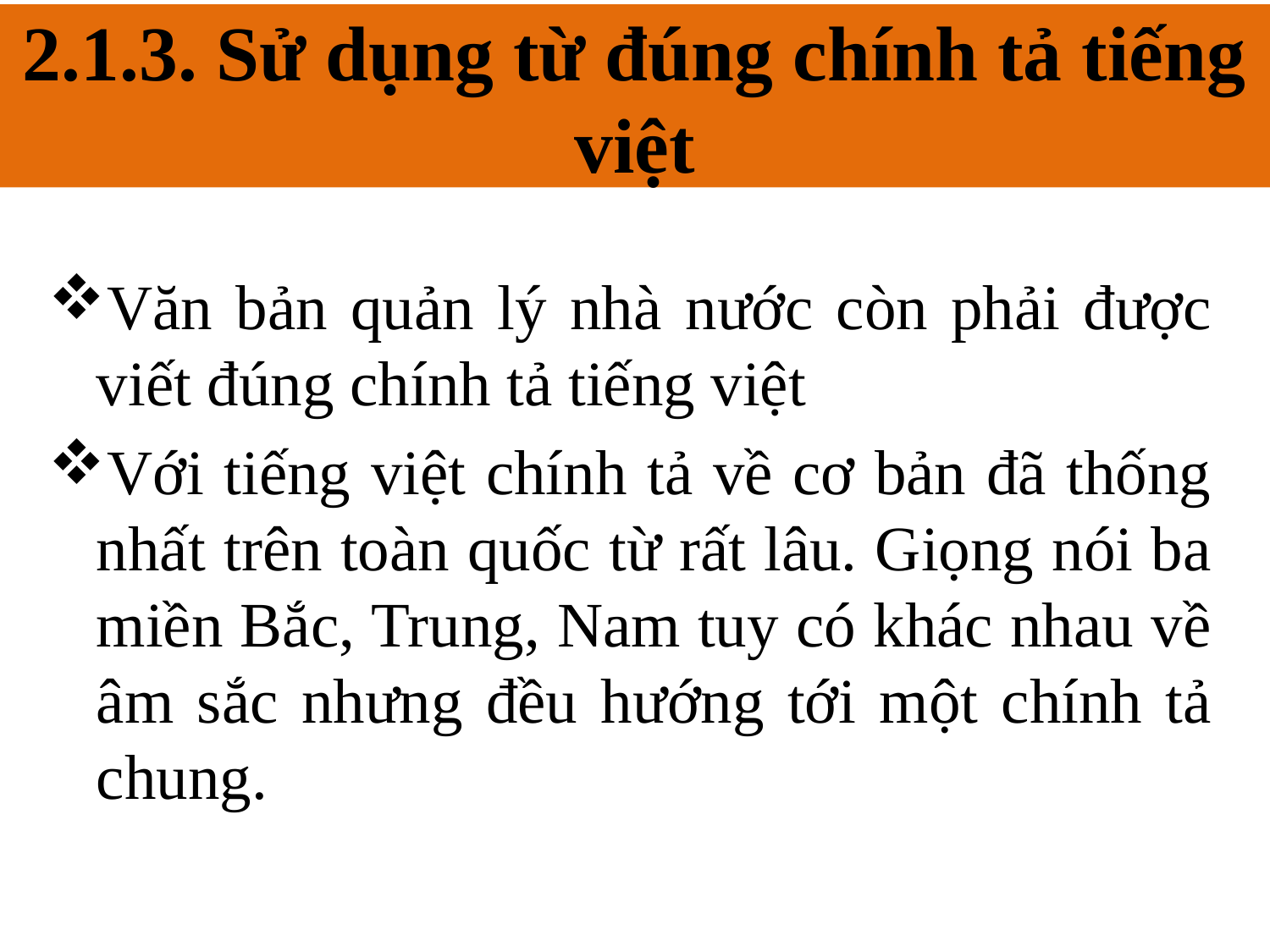

2.1.3. Sử dụng từ đúng chính tả tiếng việt
# 2.1.2. Sử dụng từ đúng chính tả tiếng Việt
Văn bản quản lý nhà nước còn phải được viết đúng chính tả tiếng việt
Với tiếng việt chính tả về cơ bản đã thống nhất trên toàn quốc từ rất lâu. Giọng nói ba miền Bắc, Trung, Nam tuy có khác nhau về âm sắc nhưng đều hướng tới một chính tả chung.